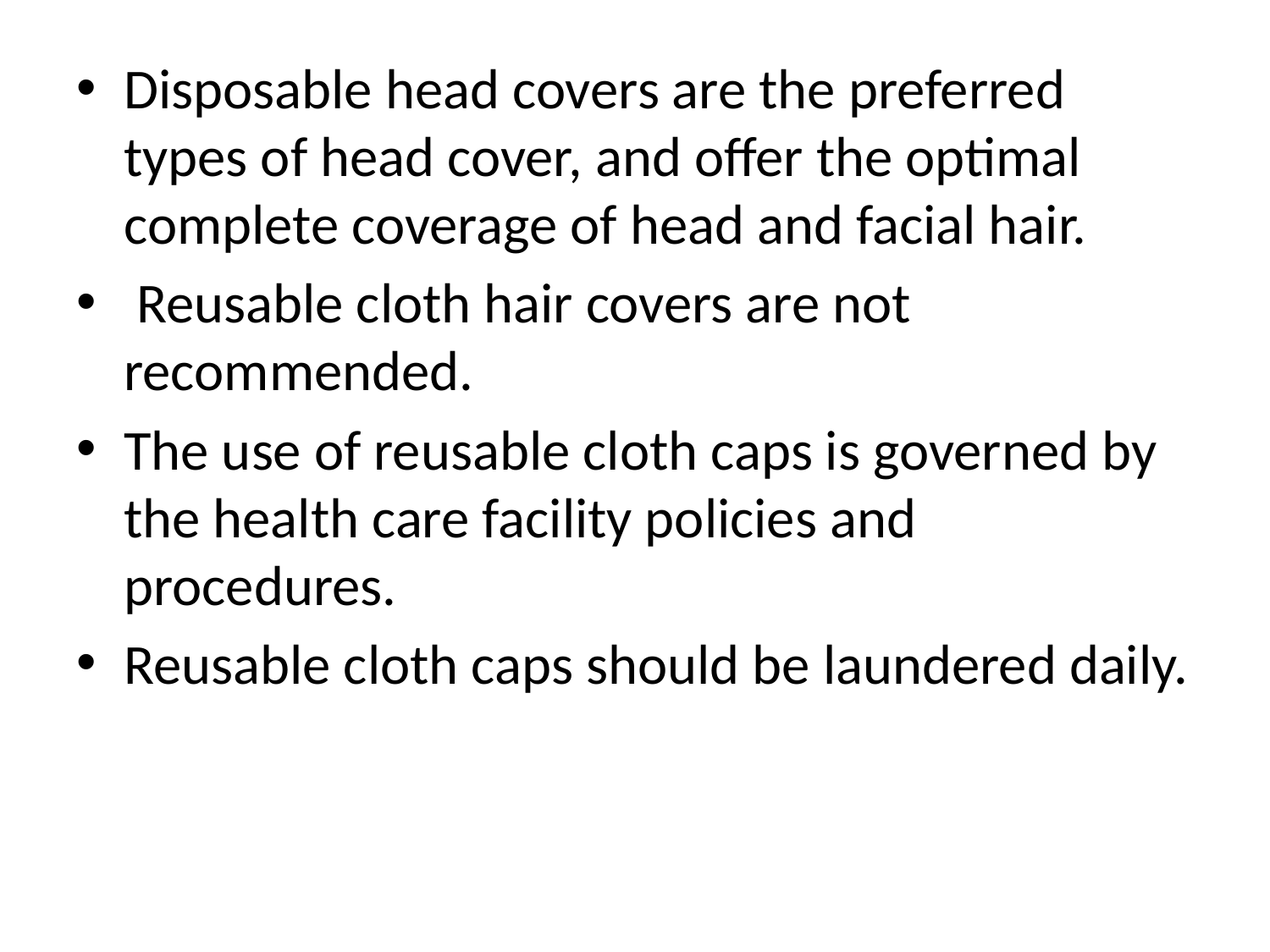

Disposable head covers are the preferred types of head cover, and offer the optimal complete coverage of head and facial hair.
 Reusable cloth hair covers are not recommended.
The use of reusable cloth caps is governed by the health care facility policies and procedures.
Reusable cloth caps should be laundered daily.